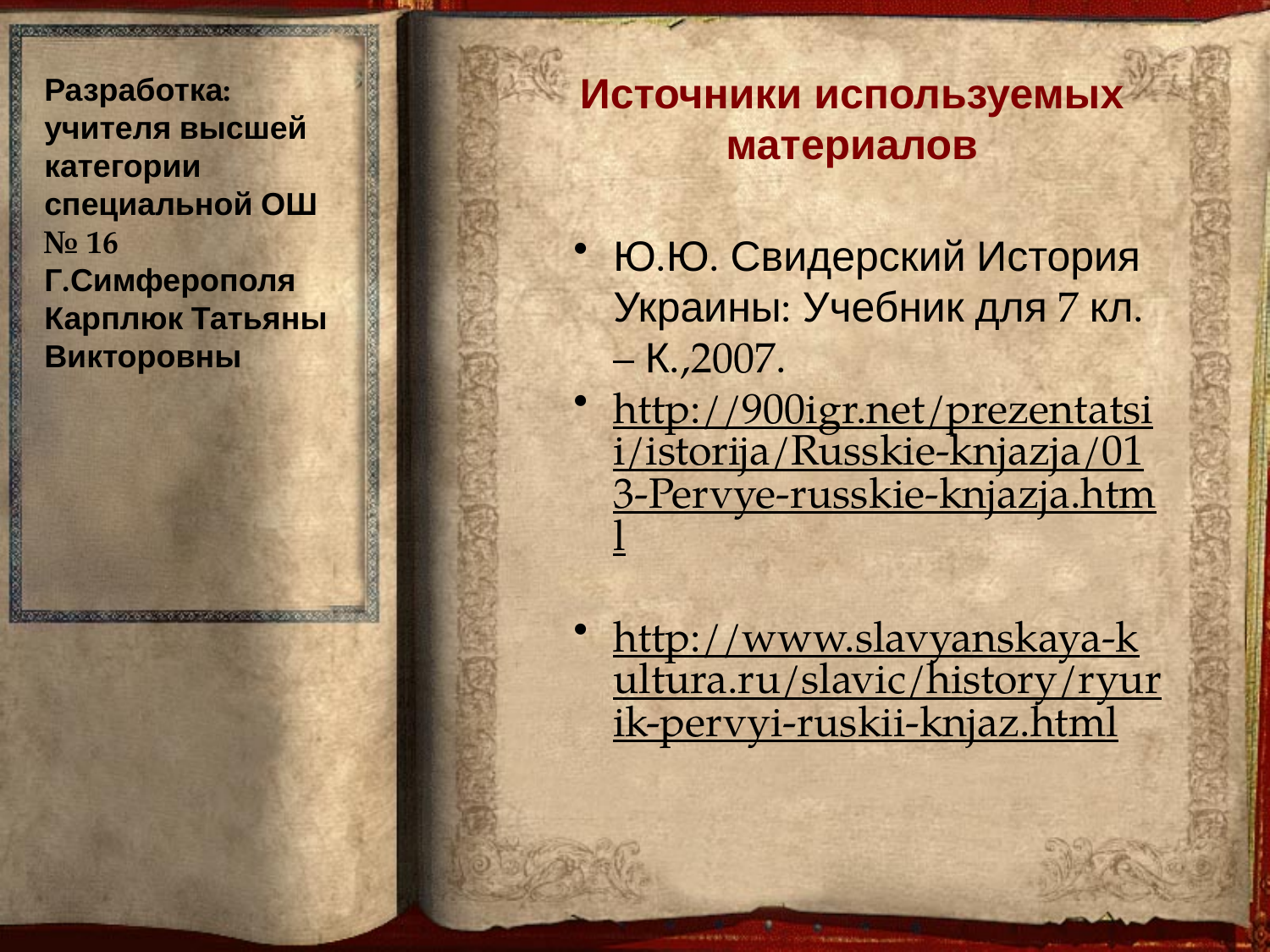

# Источники используемых материалов
Разработка:
учителя высшей категории
специальной ОШ № 16
Г.Симферополя
Карплюк Татьяны Викторовны
Ю.Ю. Свидерский История Украины: Учебник для 7 кл. – К.,2007.
http://900igr.net/prezentatsii/istorija/Russkie-knjazja/013-Pervye-russkie-knjazja.html
http://www.slavyanskaya-kultura.ru/slavic/history/ryurik-pervyi-ruskii-knjaz.html